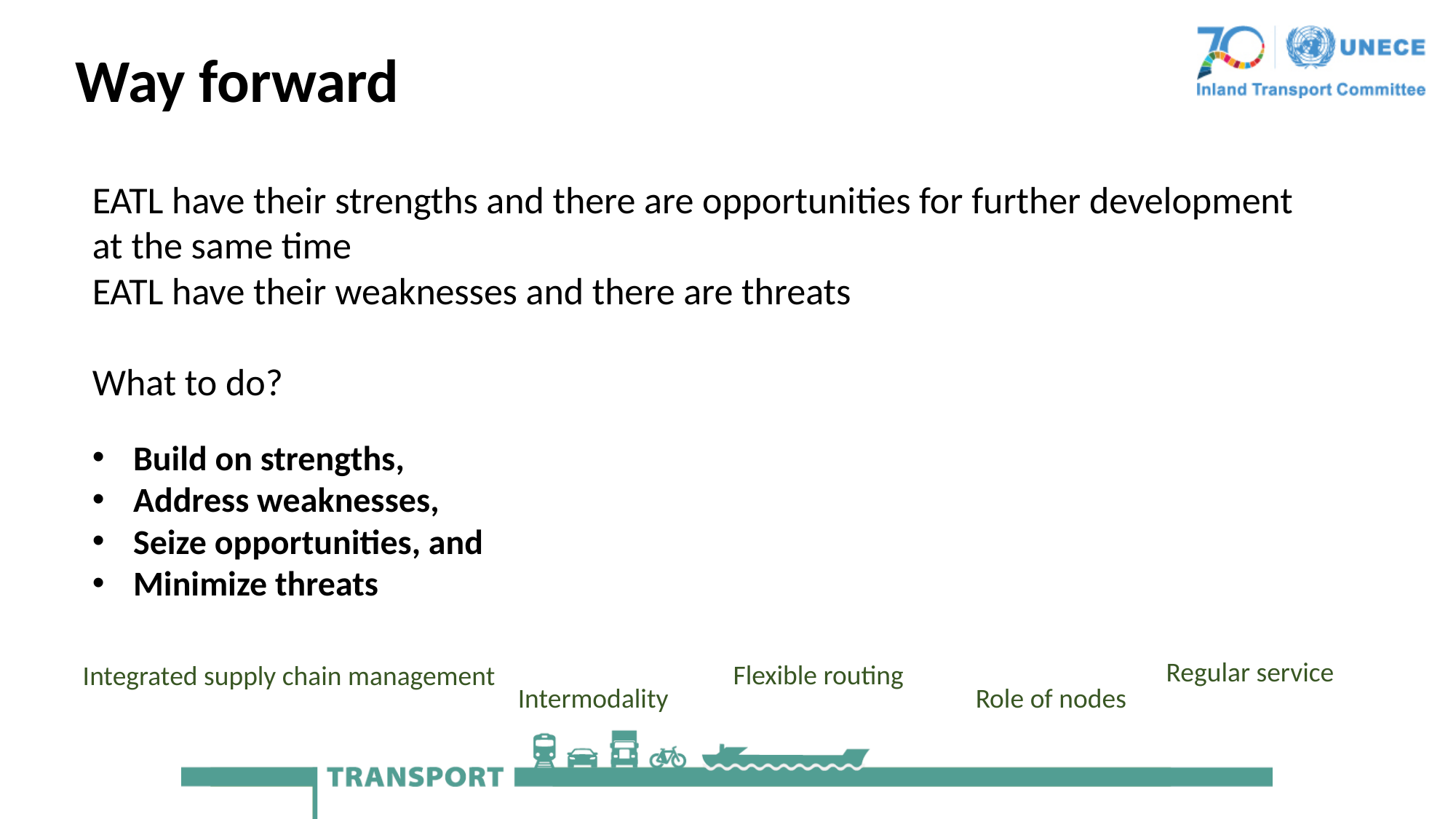

Way forward

EATL have their strengths and there are opportunities for further development
at the same time
EATL have their weaknesses and there are threats

What to do?

Build on strengths,
Address weaknesses,
Seize opportunities, and
Minimize threats
Regular service
Flexible routing
Integrated supply chain management
Intermodality
Role of nodes